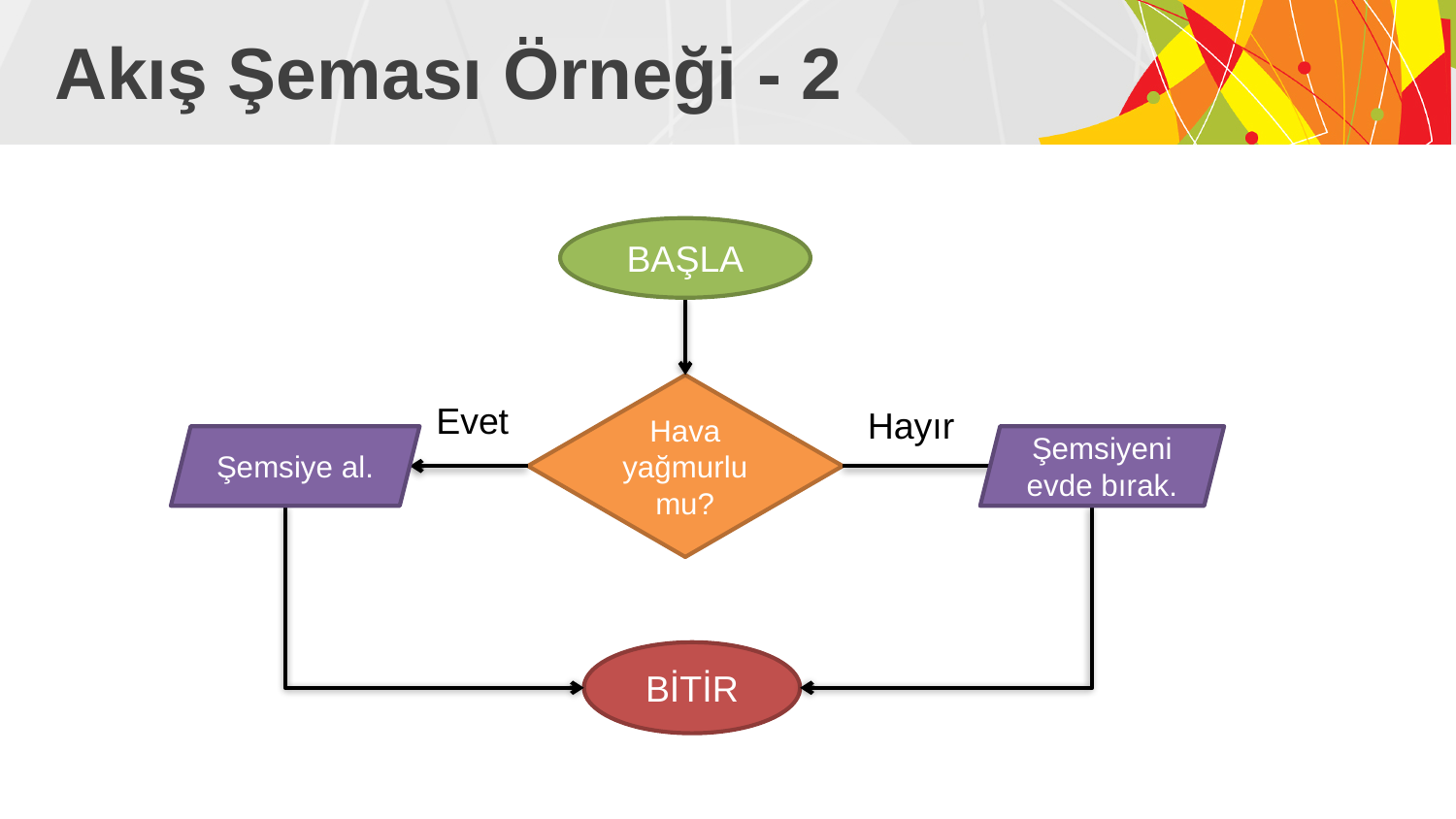

# Akış Şeması Örneği - 2
BAŞLA
Hava
yağmurlu
mu?
Evet
Hayır
Şemsiye al.
Şemsiyeni evde bırak.
BİTİR